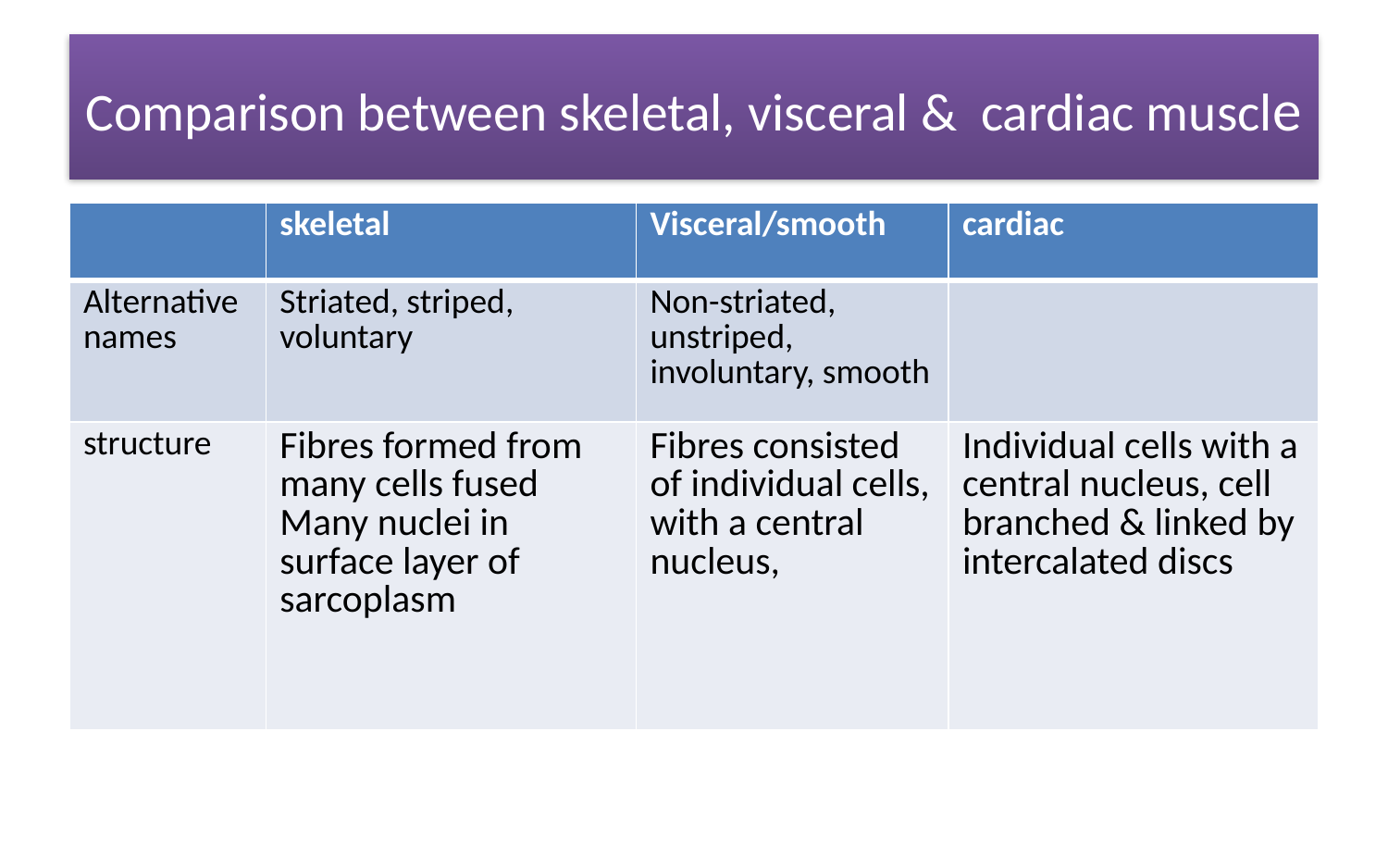

# Comparison between skeletal, visceral &  cardiac muscle
|  | skeletal | Visceral/smooth | cardiac |
| --- | --- | --- | --- |
| Alternative names | Striated, striped, voluntary | Non-striated, unstriped, involuntary, smooth |  |
| structure | Fibres formed from many cells fused Many nuclei in surface layer of sarcoplasm | Fibres consisted of individual cells, with a central nucleus, | Individual cells with a central nucleus, cell branched & linked by intercalated discs |